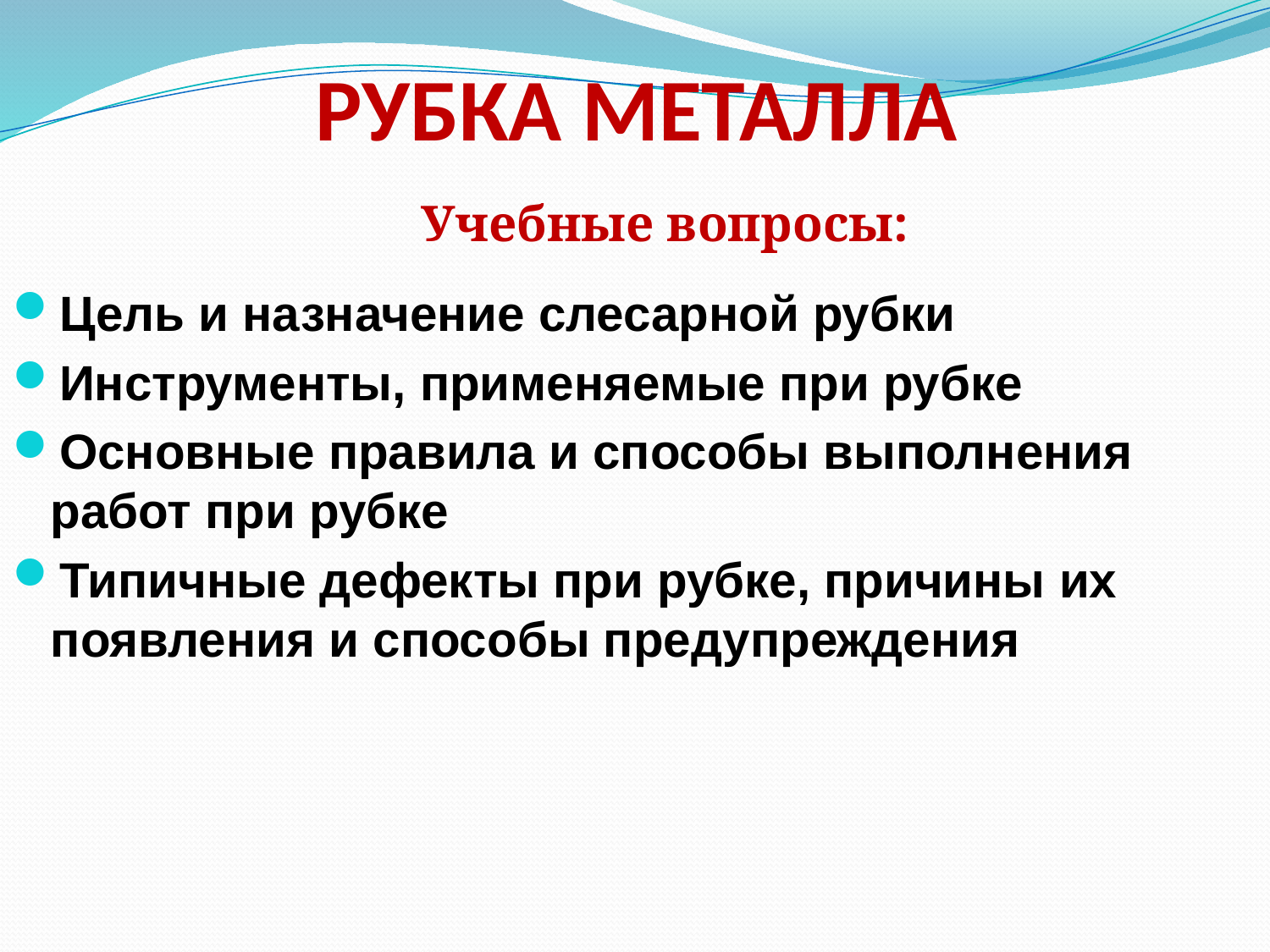

# РУБКА МЕТАЛЛА
Учебные вопросы:
Цель и назначение слесарной рубки
Инструменты, применяемые при рубке
Основные правила и способы выполнения работ при рубке
Типичные дефекты при рубке, причины их появления и способы предупреждения